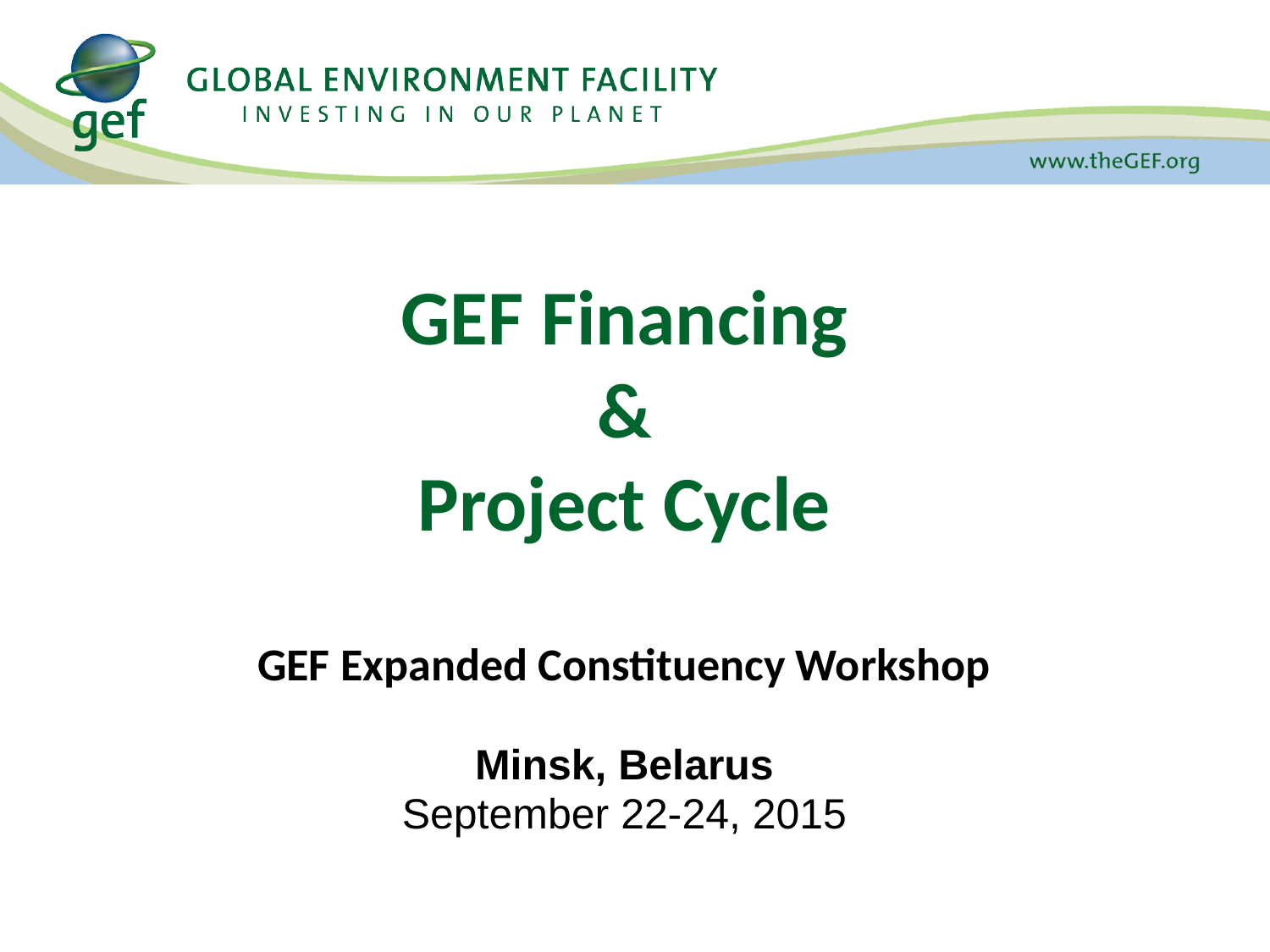

# GEF Financing & Project Cycle

GEF Expanded Constituency Workshop

Minsk, Belarus
September 22-24, 2015